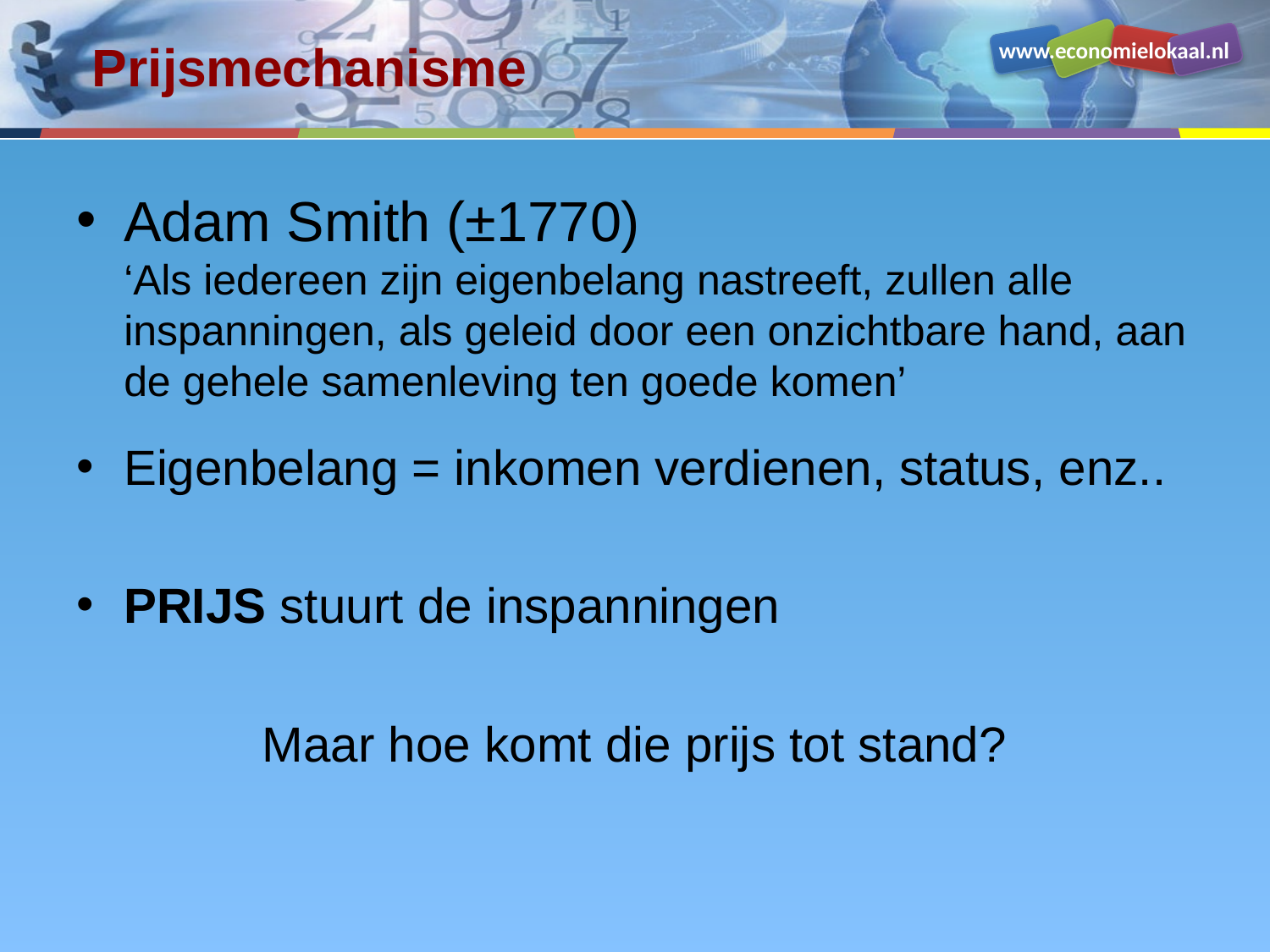

# Prijsmechanisme
Adam Smith (±1770)
‘Als iedereen zijn eigenbelang nastreeft, zullen alle inspanningen, als geleid door een onzichtbare hand, aan de gehele samenleving ten goede komen’
Eigenbelang = inkomen verdienen, status, enz..

PRIJS stuurt de inspanningen

Maar hoe komt die prijs tot stand?